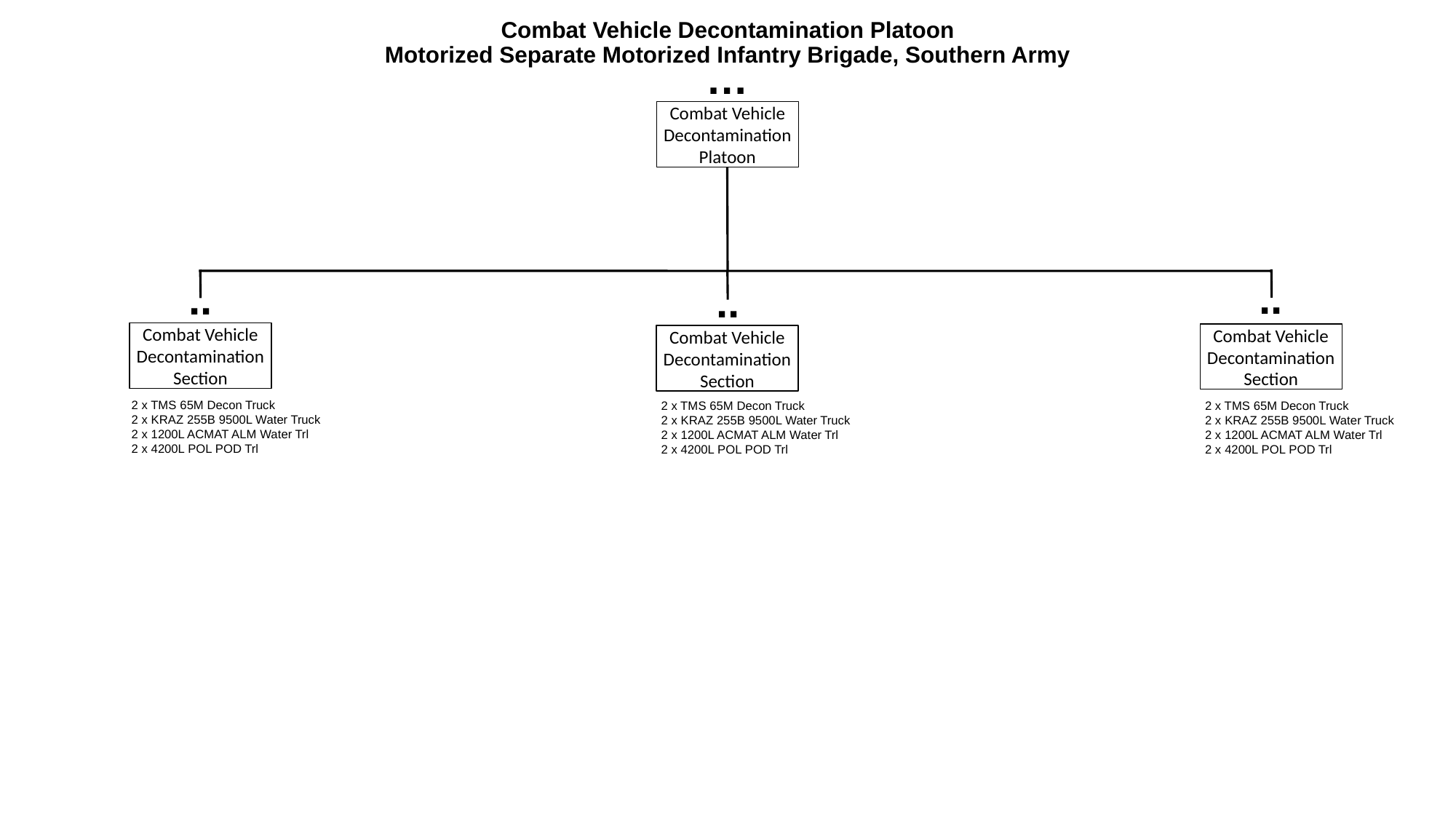

# Combat Vehicle Decontamination Platoon Motorized Separate Motorized Infantry Brigade, Southern Army
…
Combat Vehicle Decontamination
Platoon
..
..
..
Combat Vehicle Decontamination
Section
Combat Vehicle Decontamination
Section
Combat Vehicle Decontamination
Section
2 x TMS 65M Decon Truck
2 x KRAZ 255B 9500L Water Truck
2 x 1200L ACMAT ALM Water Trl
2 x 4200L POL POD Trl
2 x TMS 65M Decon Truck
2 x KRAZ 255B 9500L Water Truck
2 x 1200L ACMAT ALM Water Trl
2 x 4200L POL POD Trl
2 x TMS 65M Decon Truck
2 x KRAZ 255B 9500L Water Truck
2 x 1200L ACMAT ALM Water Trl
2 x 4200L POL POD Trl